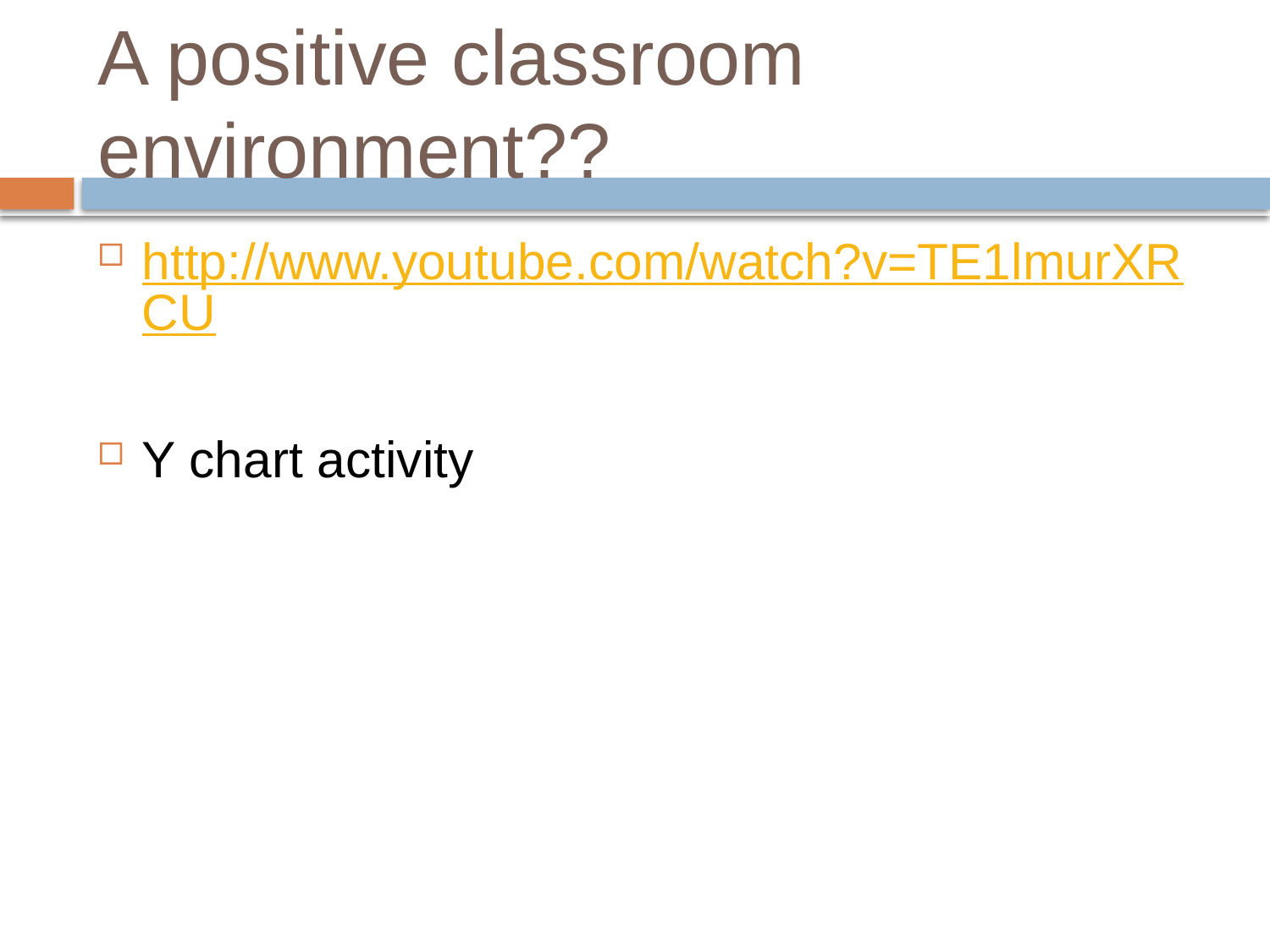

# A positive classroom environment??
http://www.youtube.com/watch?v=TE1lmurXRCU

Y chart activity